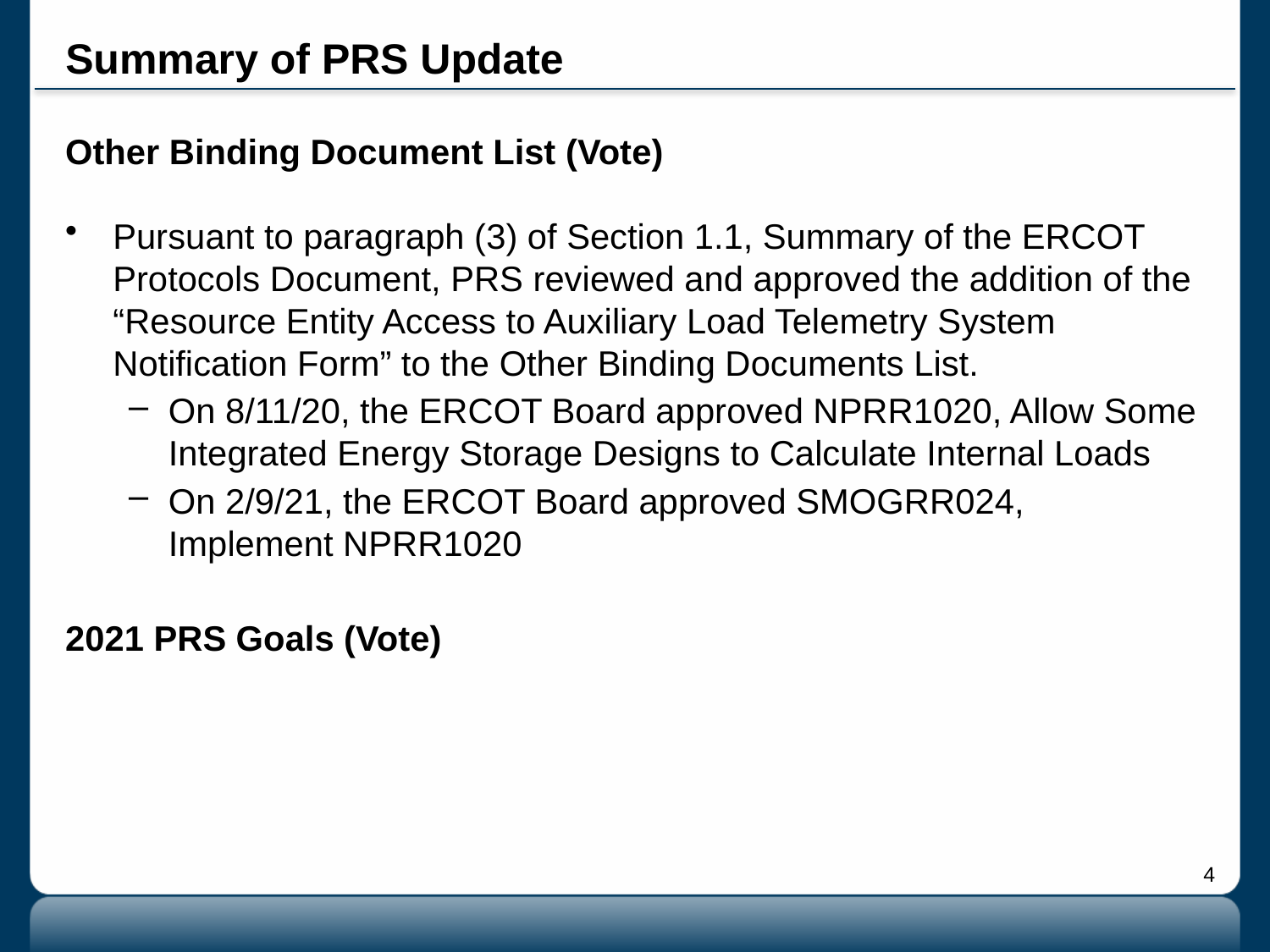

# Summary of PRS Update
Other Binding Document List (Vote)

Pursuant to paragraph (3) of Section 1.1, Summary of the ERCOT Protocols Document, PRS reviewed and approved the addition of the “Resource Entity Access to Auxiliary Load Telemetry System Notification Form” to the Other Binding Documents List.
On 8/11/20, the ERCOT Board approved NPRR1020, Allow Some Integrated Energy Storage Designs to Calculate Internal Loads
On 2/9/21, the ERCOT Board approved SMOGRR024, Implement NPRR1020

2021 PRS Goals (Vote)